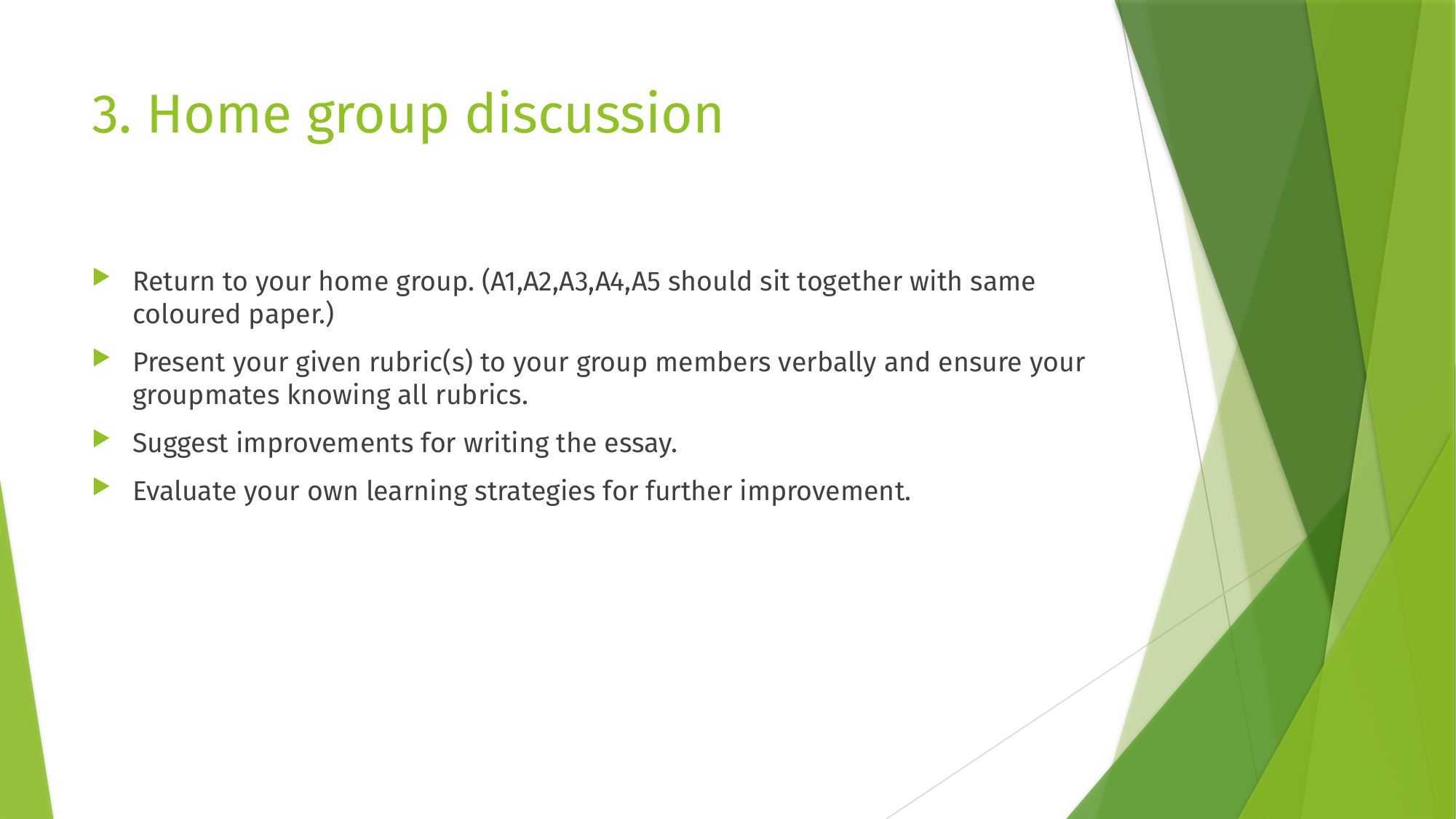

# 3. Home group discussion
Return to your home group. (A1,A2,A3,A4,A5 should sit together with same coloured paper.)
Present your given rubric(s) to your group members verbally and ensure your groupmates knowing all rubrics.
Suggest improvements for writing the essay.
Evaluate your own learning strategies for further improvement.